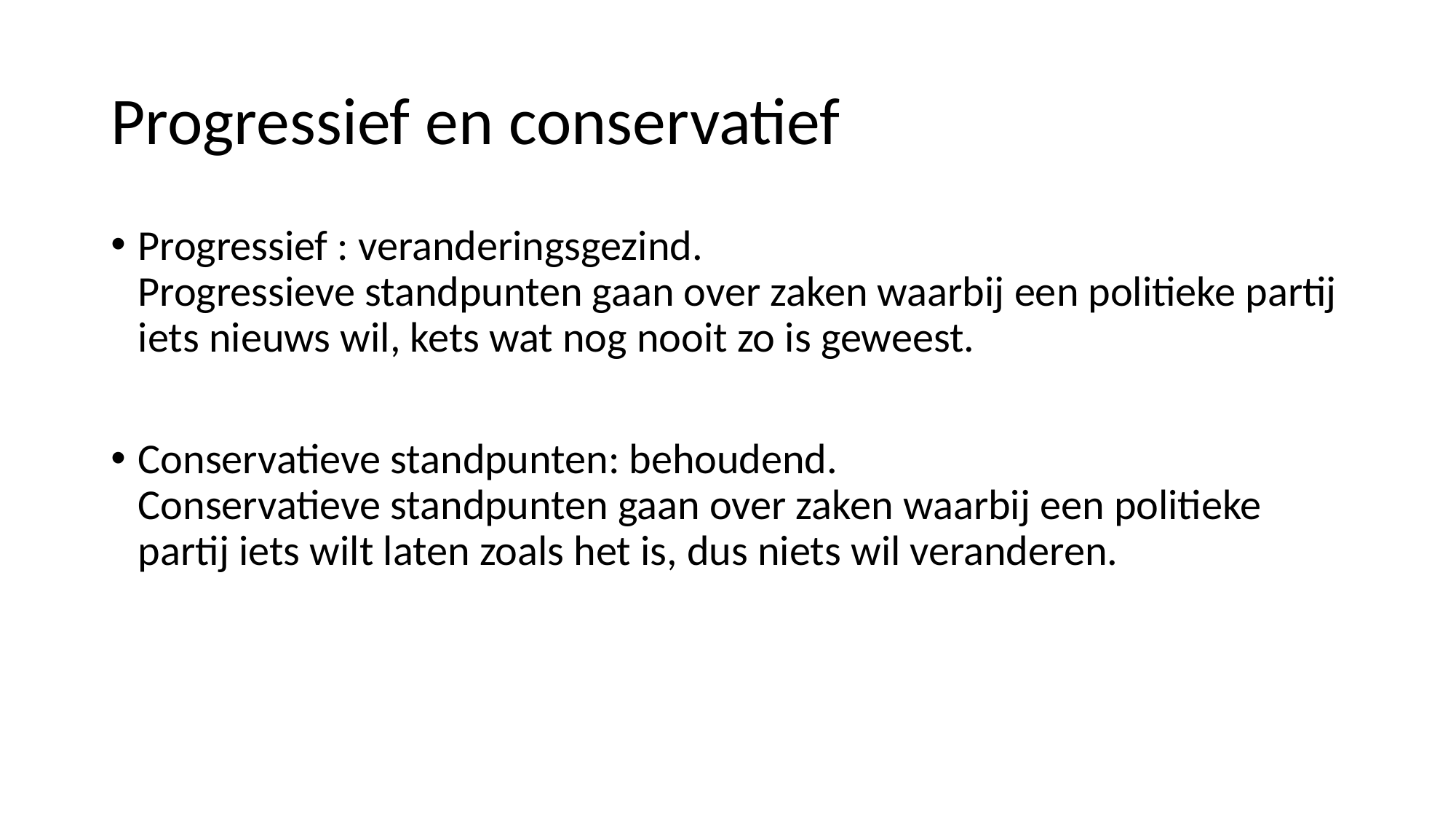

# Progressief en conservatief
Progressief : veranderingsgezind.
Progressieve standpunten gaan over zaken waarbij een politieke partij iets nieuws wil, kets wat nog nooit zo is geweest.

Conservatieve standpunten: behoudend.
Conservatieve standpunten gaan over zaken waarbij een politieke partij iets wilt laten zoals het is, dus niets wil veranderen.